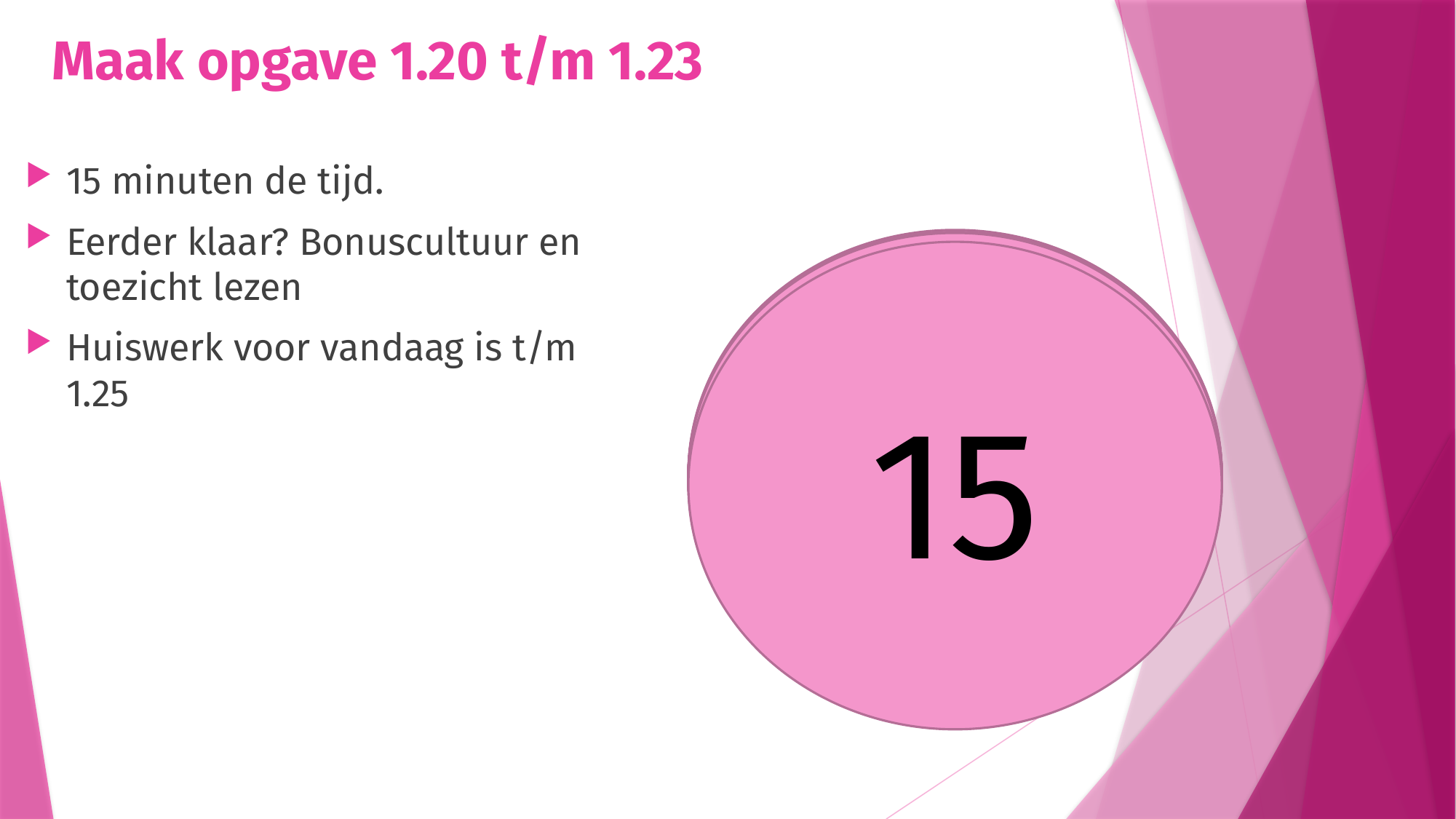

# Maak opgave 1.20 t/m 1.23
15 minuten de tijd.
Eerder klaar? Bonuscultuur en toezicht lezen
Huiswerk voor vandaag is t/m 1.25
10
11
9
8
14
5
6
7
4
3
1
2
13
12
15